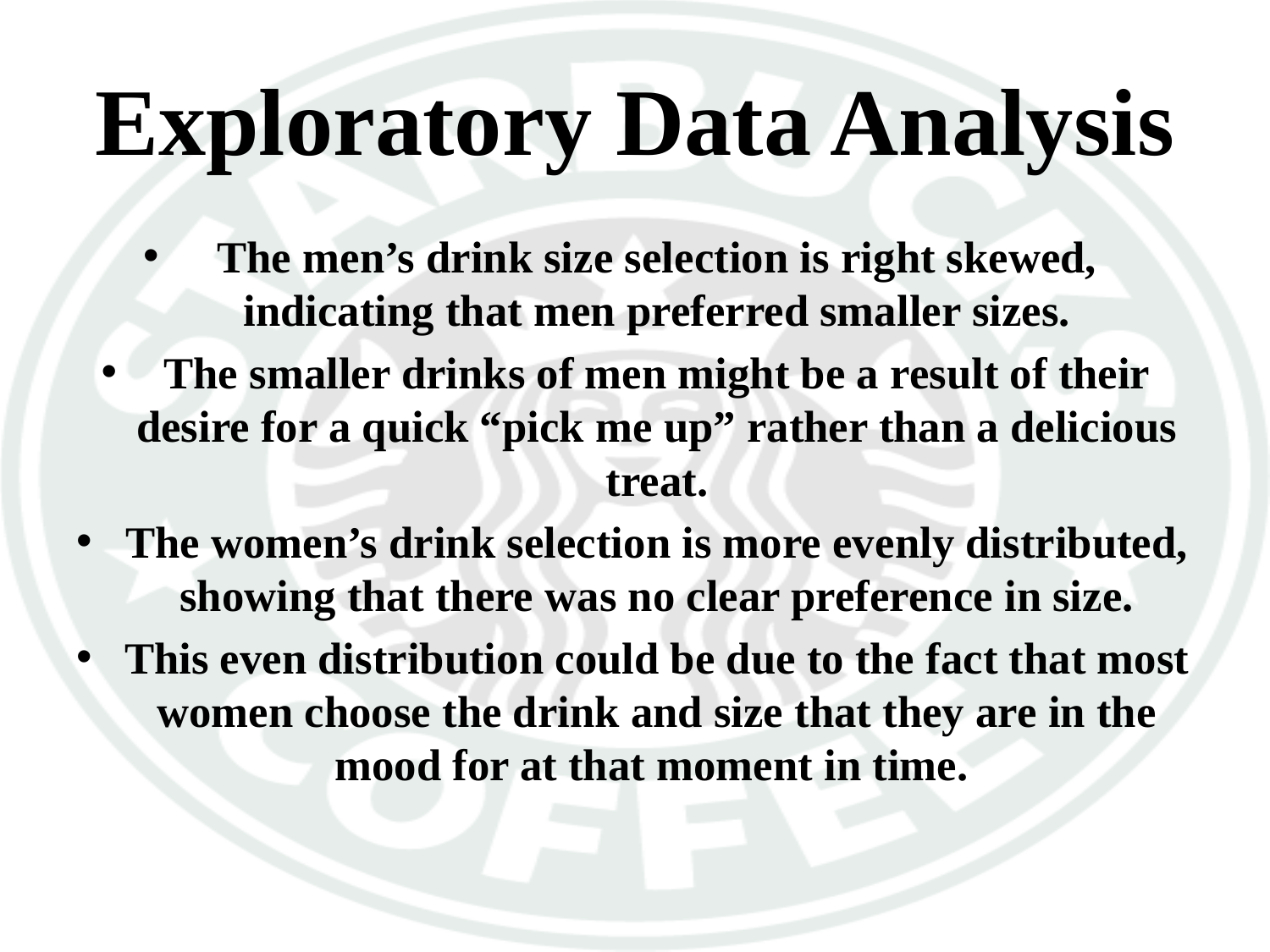

# Exploratory Data Analysis
The men’s drink size selection is right skewed, indicating that men preferred smaller sizes.
The smaller drinks of men might be a result of their desire for a quick “pick me up” rather than a delicious treat.
The women’s drink selection is more evenly distributed, showing that there was no clear preference in size.
This even distribution could be due to the fact that most women choose the drink and size that they are in the mood for at that moment in time.